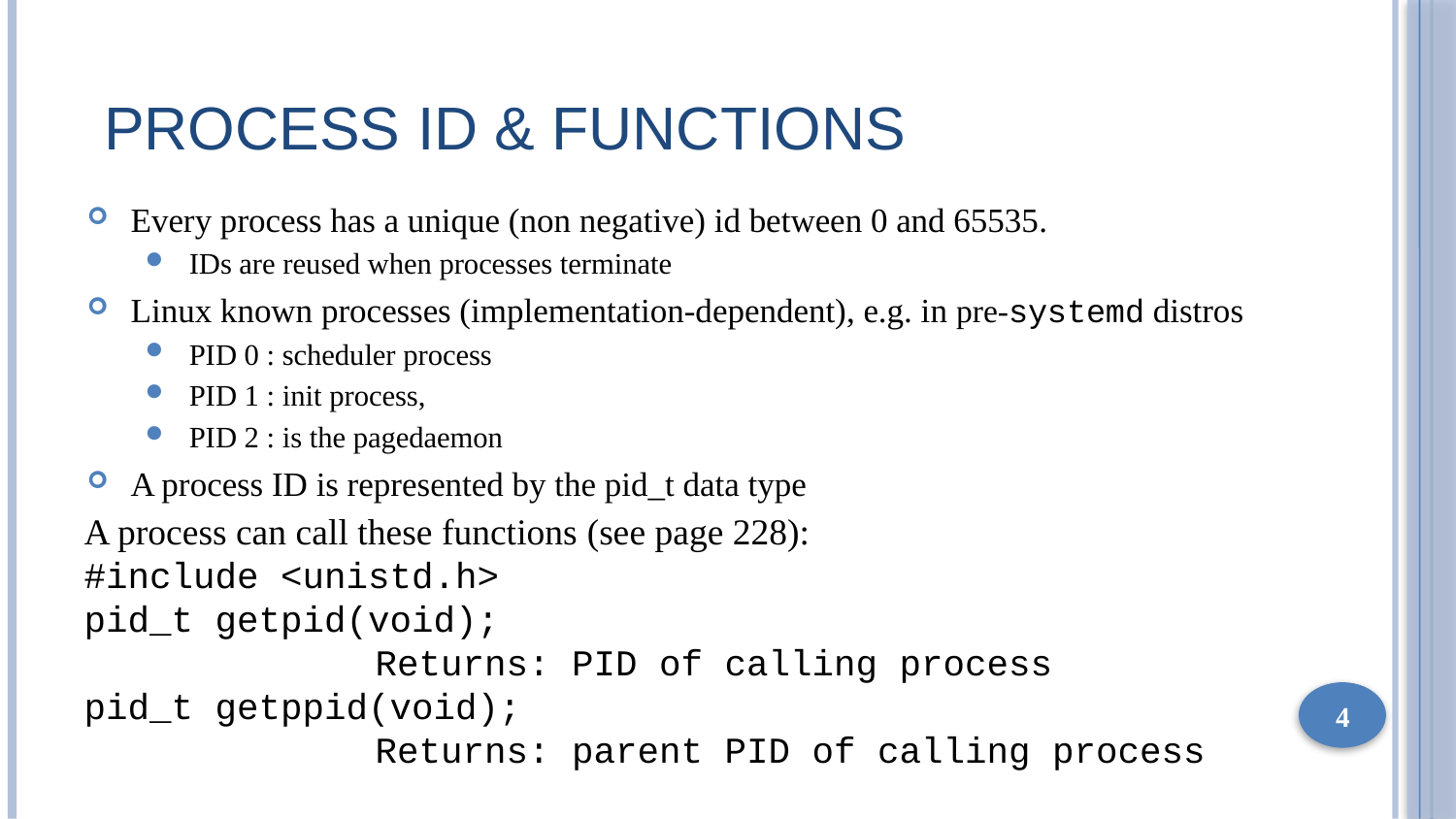

# Process ID & Functions
Every process has a unique (non negative) id between 0 and 65535.
IDs are reused when processes terminate
Linux known processes (implementation-dependent), e.g. in pre-systemd distros
PID 0 : scheduler process
PID 1 : init process,
PID 2 : is the pagedaemon
A process ID is represented by the pid_t data type

A process can call these functions (see page 228):
#include <unistd.h>
pid_t getpid(void);
		Returns: PID of calling process
pid_t getppid(void);
		Returns: parent PID of calling process
4